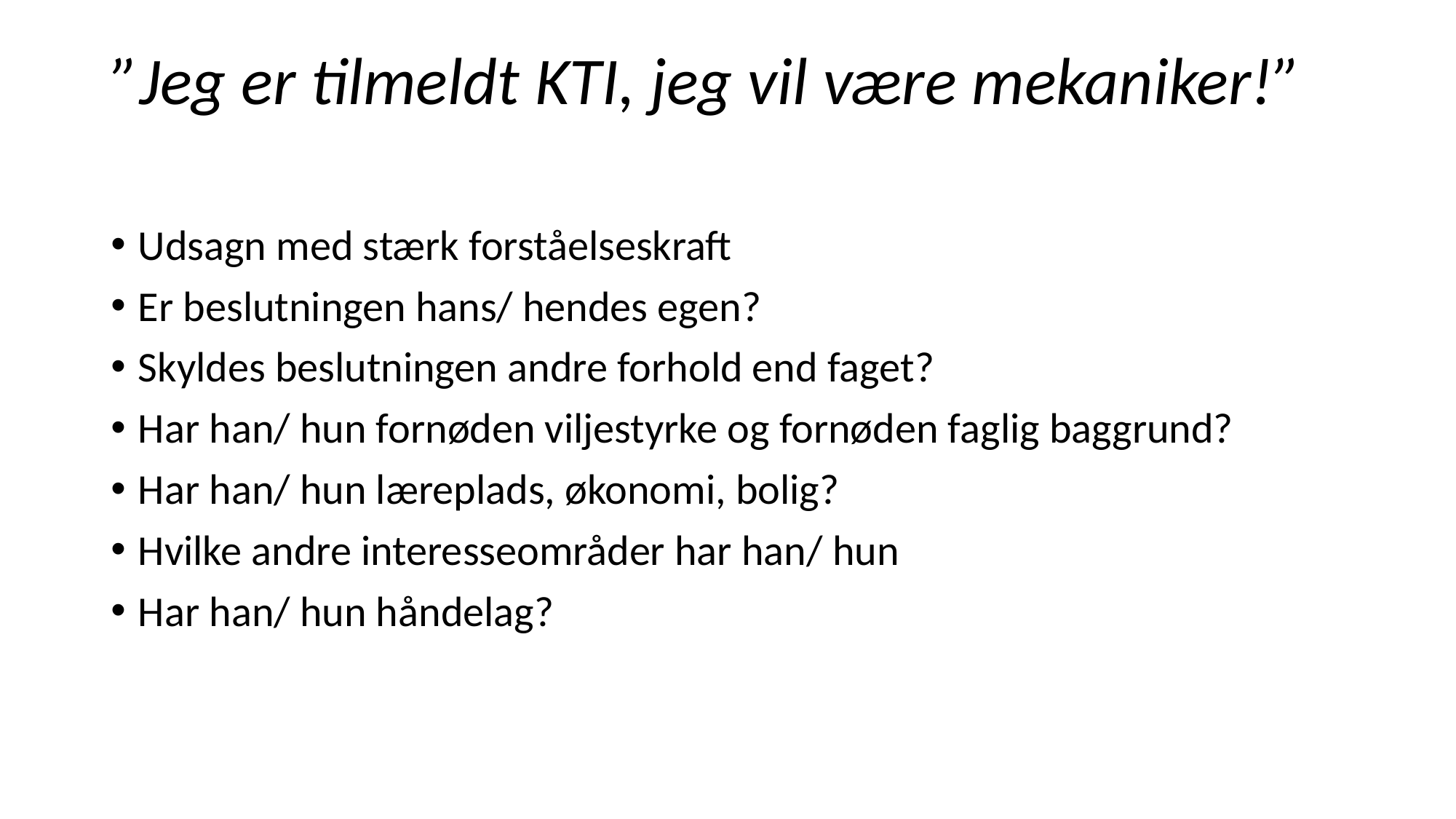

# ”Jeg er tilmeldt KTI, jeg vil være mekaniker!”
Udsagn med stærk forståelseskraft
Er beslutningen hans/ hendes egen?
Skyldes beslutningen andre forhold end faget?
Har han/ hun fornøden viljestyrke og fornøden faglig baggrund?
Har han/ hun læreplads, økonomi, bolig?
Hvilke andre interesseområder har han/ hun
Har han/ hun håndelag?